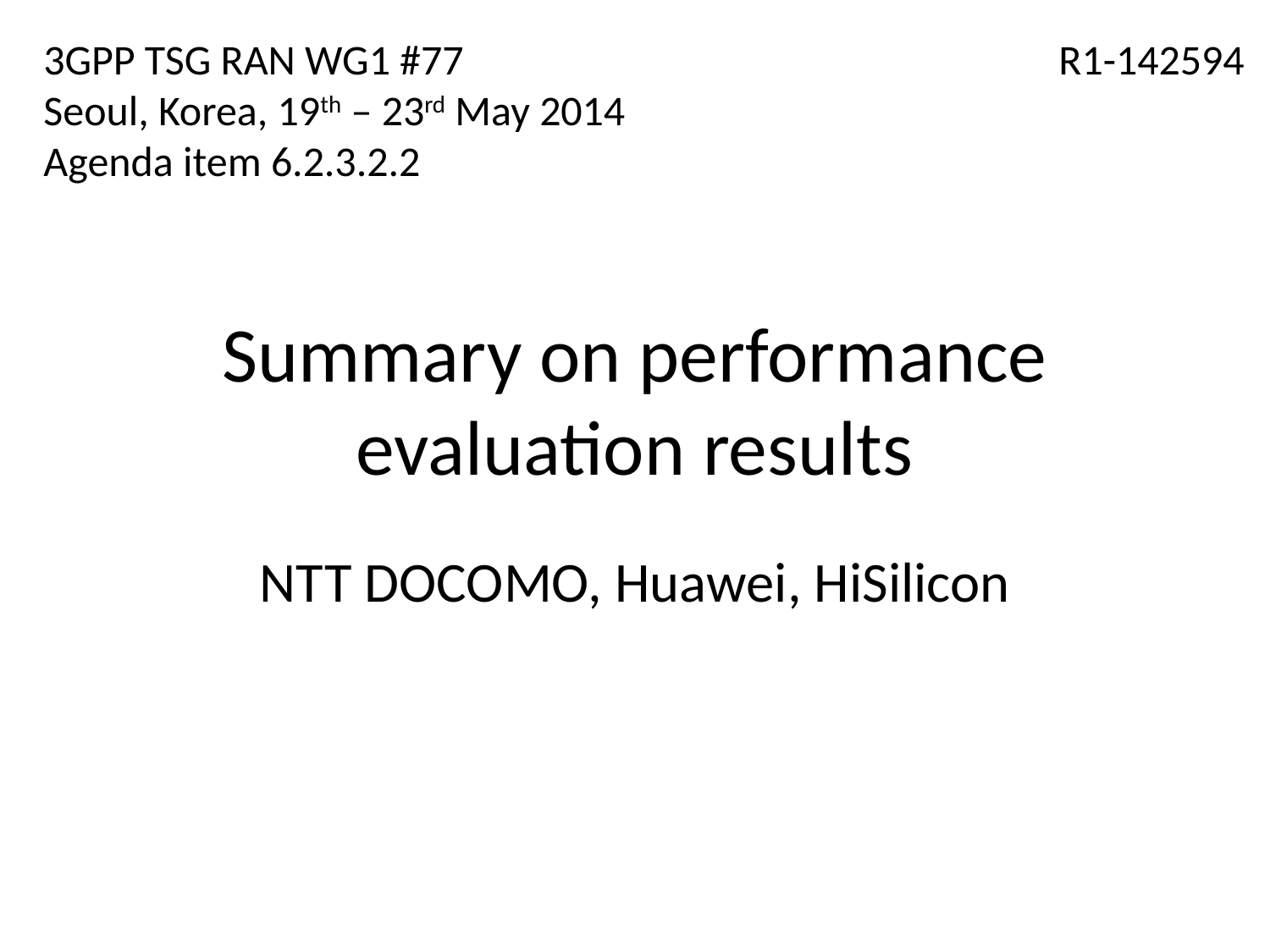

3GPP TSG RAN WG1 #77
Seoul, Korea, 19th – 23rd May 2014
Agenda item 6.2.3.2.2
R1-142594
# Summary on performance evaluation results
NTT DOCOMO, Huawei, HiSilicon